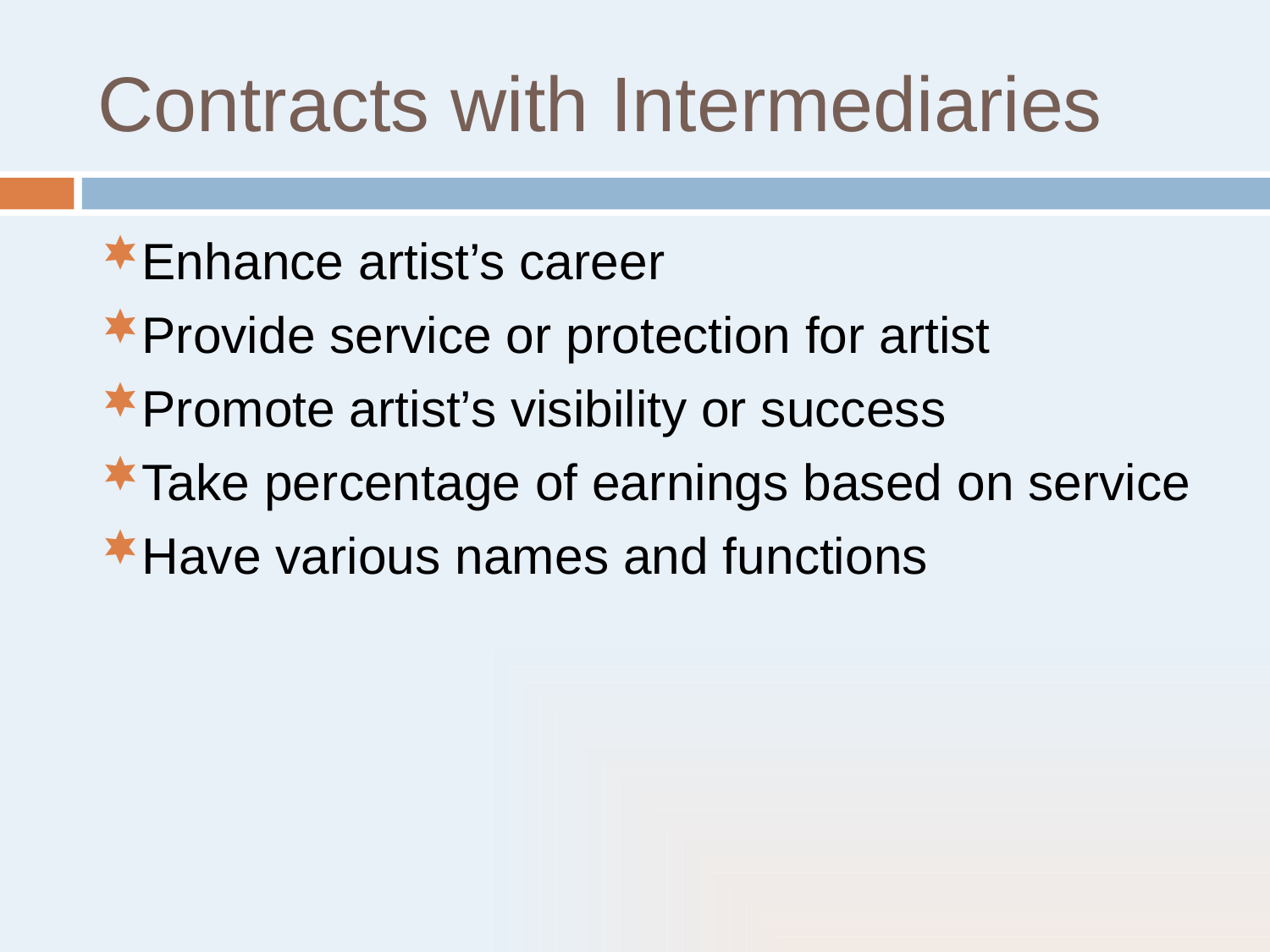

# Contracts with Intermediaries
Enhance artist’s career
Provide service or protection for artist
Promote artist’s visibility or success
Take percentage of earnings based on service
Have various names and functions